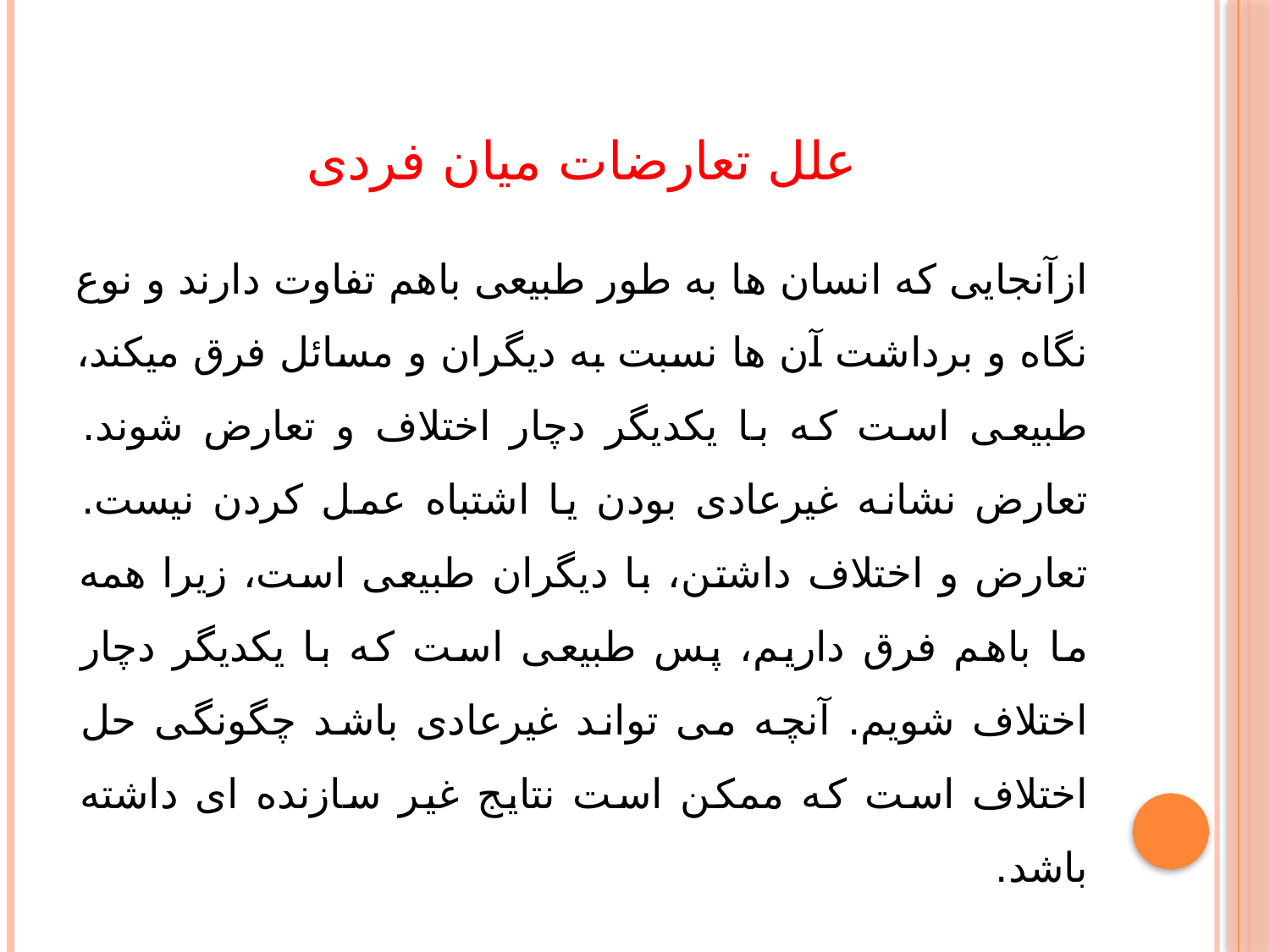

# علل تعارضات میان فردی
ازآنجایی که انسان ها به طور طبیعی باهم تفاوت دارند و نوع نگاه و برداشت آن ها نسبت به دیگران و مسائل فرق میکند، طبیعی است که با یکدیگر دچار اختلاف و تعارض شوند. تعارض نشانه غیرعادی بودن یا اشتباه عمل کردن نیست. تعارض و اختلاف داشتن، با دیگران طبیعی است، زیرا همه ما باهم فرق داریم، پس طبیعی است که با یکدیگر دچار اختلاف شویم. آنچه می تواند غیرعادی باشد چگونگی حل اختلاف است که ممکن است نتایج غیر سازنده ای داشته باشد.